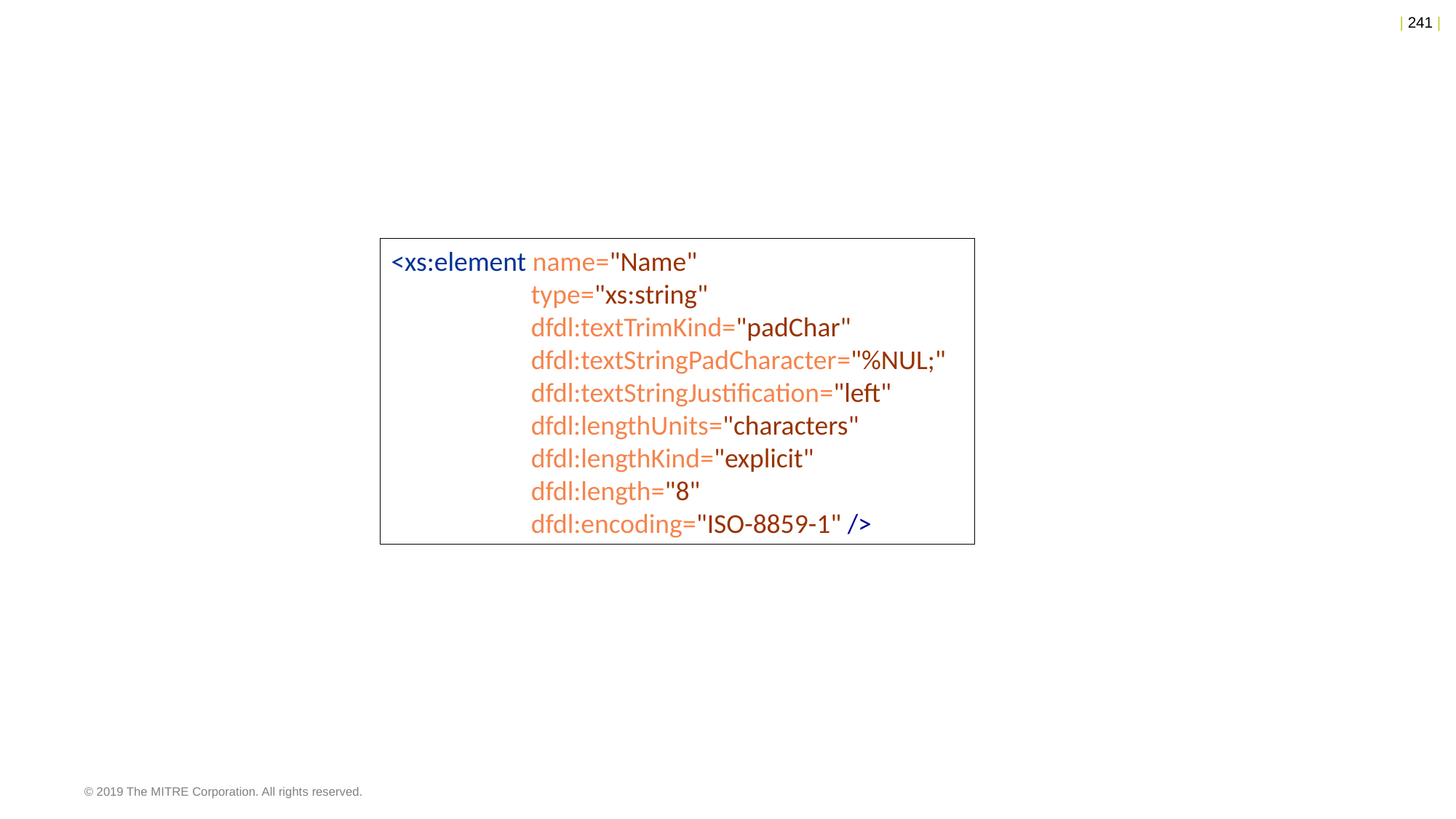

<xs:element name="Name"
 	     type="xs:string"
	     dfdl:textTrimKind="padChar"
    	     dfdl:textStringPadCharacter="%NUL;"
	     dfdl:textStringJustification="left"
    	     dfdl:lengthUnits="characters"
 	     dfdl:lengthKind="explicit"
 	     dfdl:length="8"
 	     dfdl:encoding="ISO-8859-1" />
© 2019 The MITRE Corporation. All rights reserved.